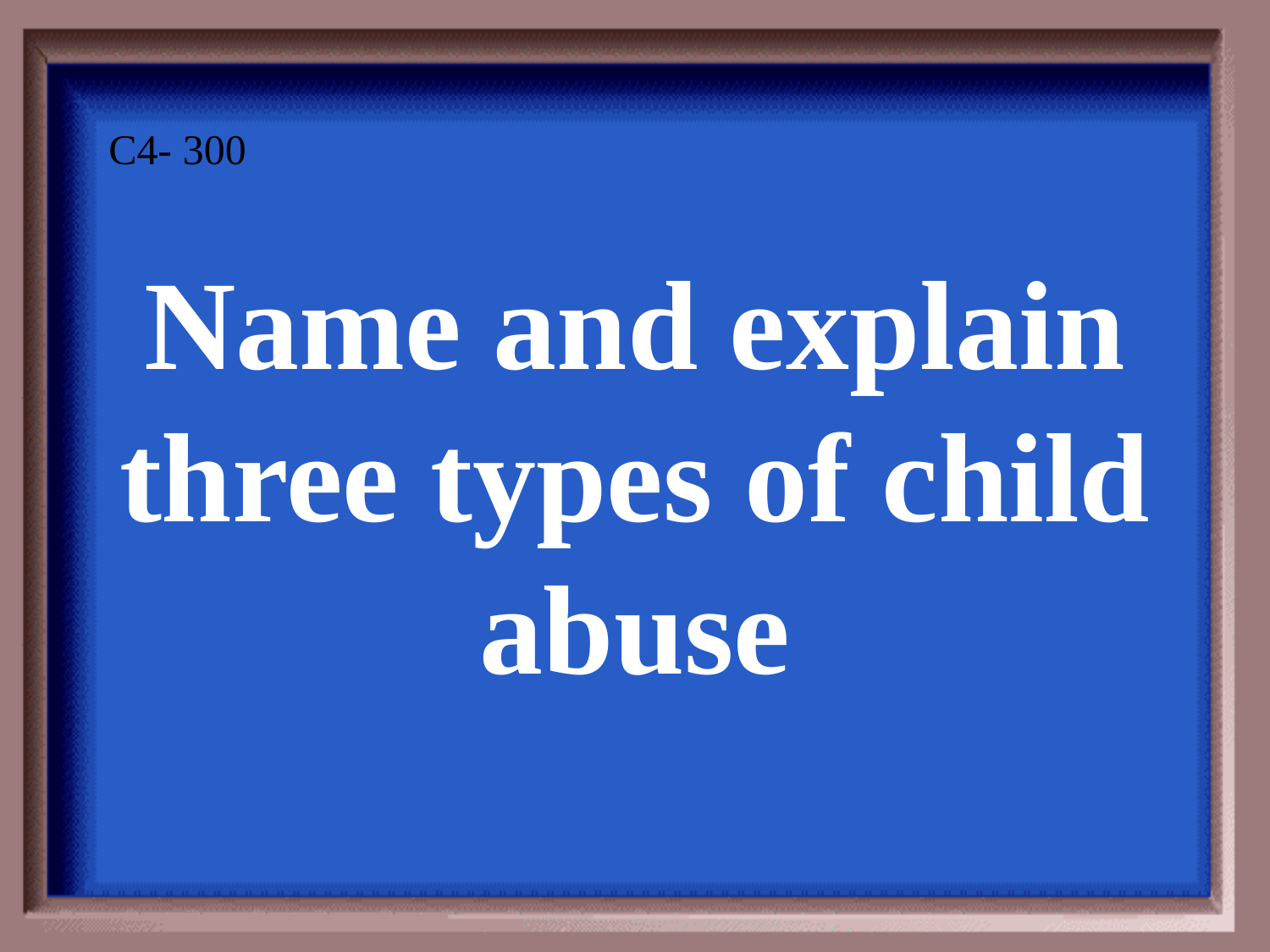

Name and explain three types of child abuse
C4- 300